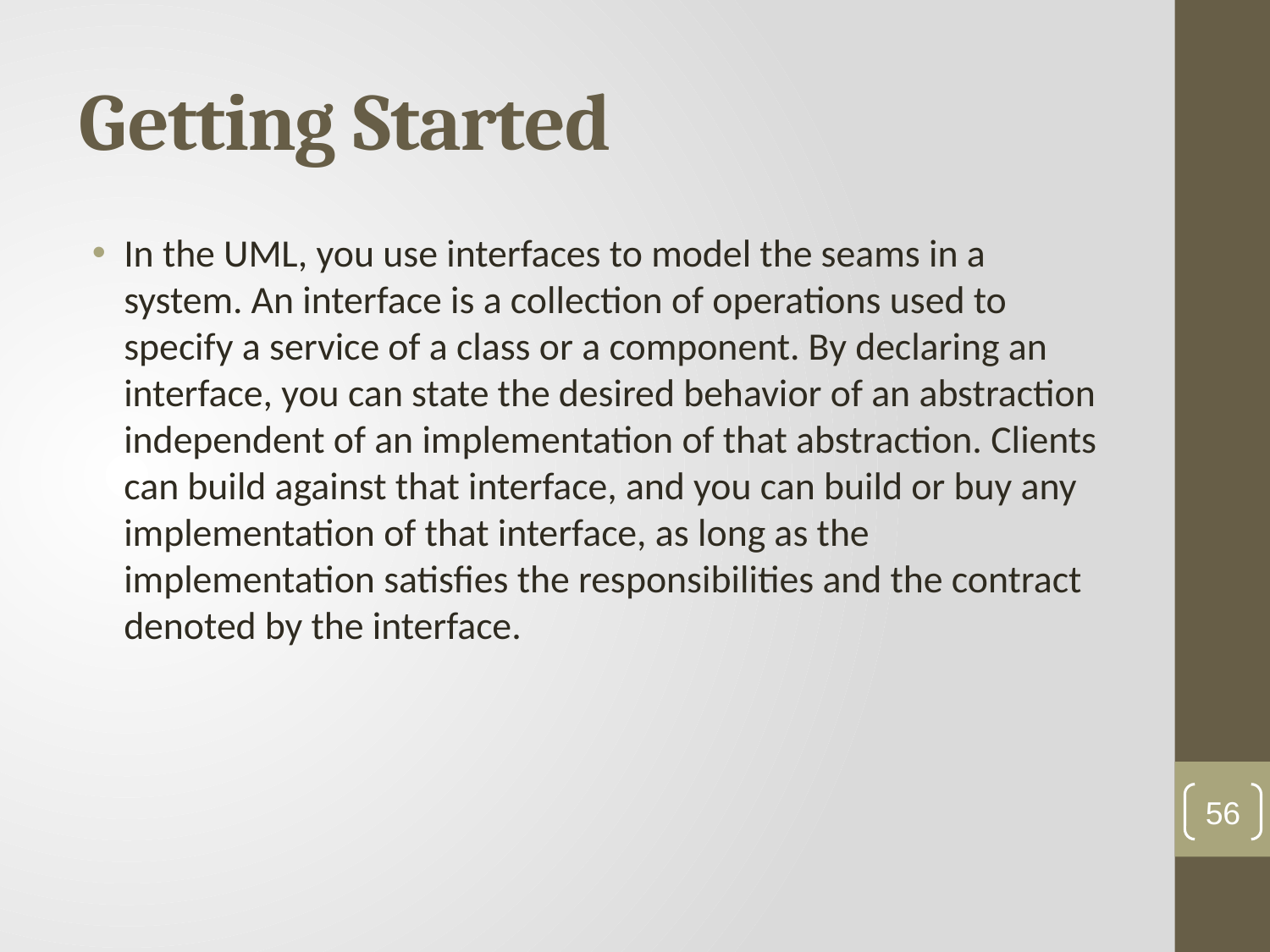

# Getting Started
In the UML, you use interfaces to model the seams in a system. An interface is a collection of operations used to specify a service of a class or a component. By declaring an interface, you can state the desired behavior of an abstraction independent of an implementation of that abstraction. Clients can build against that interface, and you can build or buy any implementation of that interface, as long as the implementation satisfies the responsibilities and the contract denoted by the interface.
56